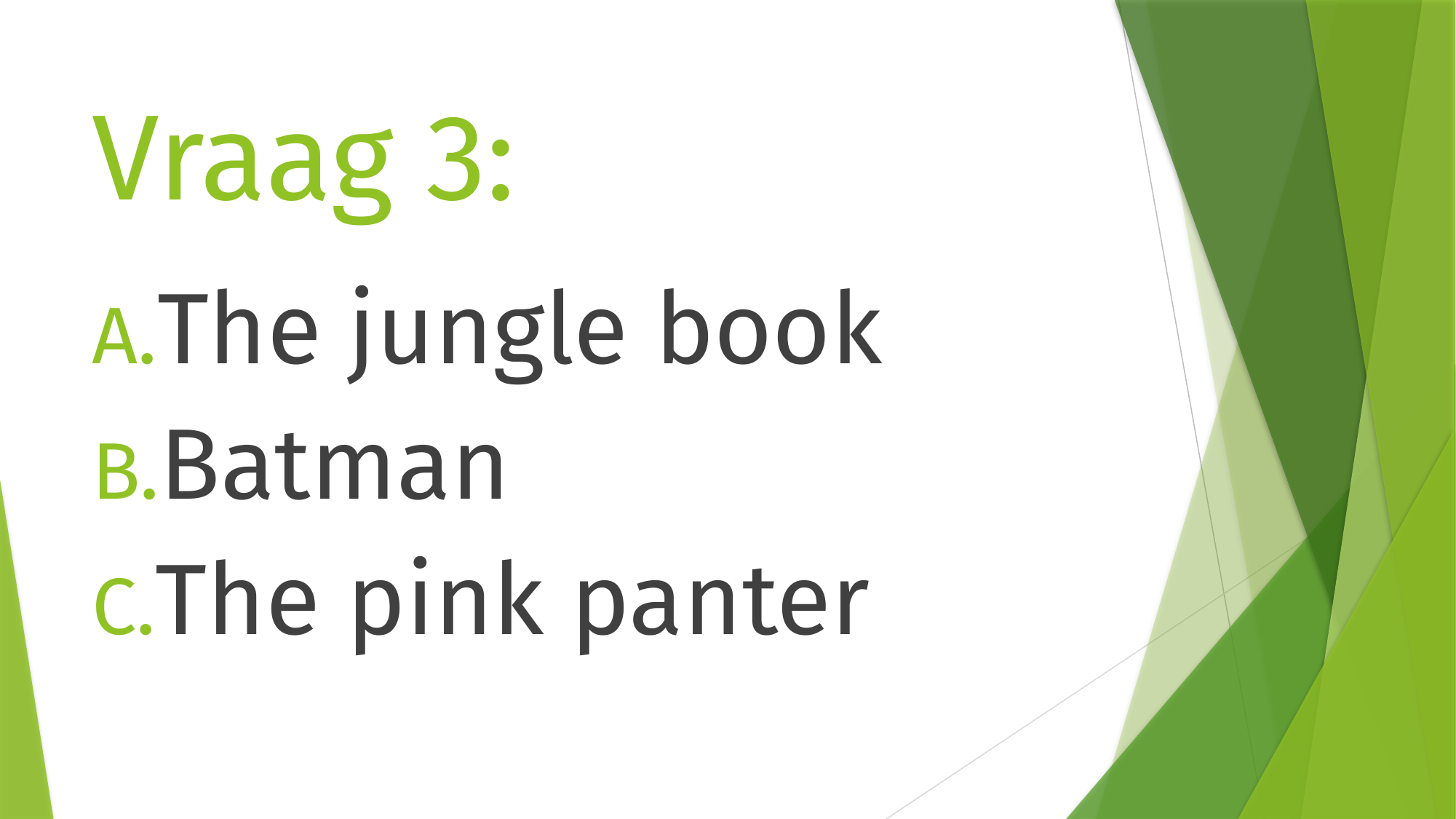

# Vraag 3:
The jungle book
Batman
The pink panter